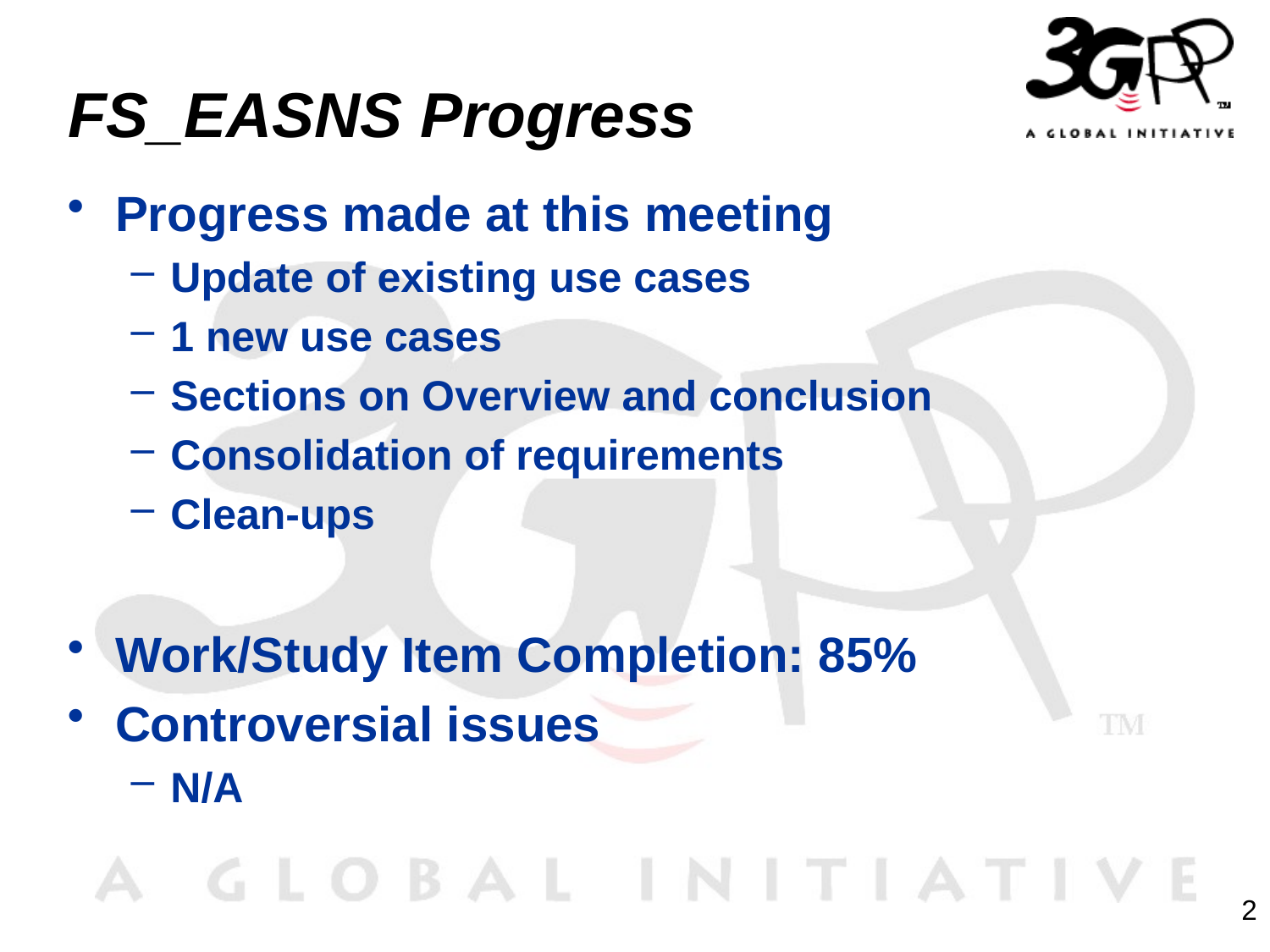

# FS_EASNS Progress
Progress made at this meeting
Update of existing use cases
1 new use cases
Sections on Overview and conclusion
Consolidation of requirements
Clean-ups

Work/Study Item Completion: 85%
Controversial issues
N/A
2